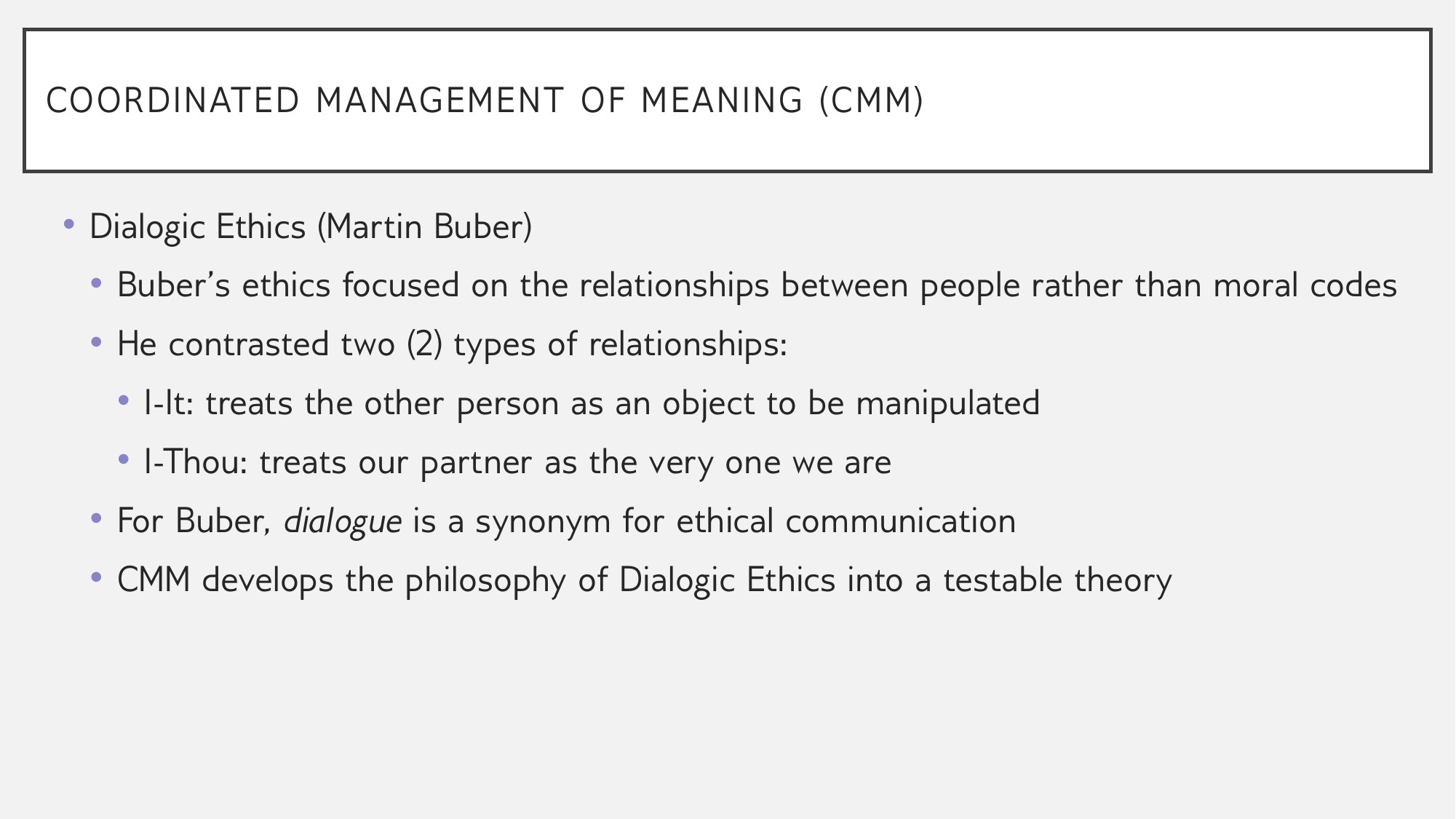

# Coordinated Management of Meaning (CMM)
Dialogic Ethics (Martin Buber)
Buber’s ethics focused on the relationships between people rather than moral codes
He contrasted two (2) types of relationships:
I-It: treats the other person as an object to be manipulated
I-Thou: treats our partner as the very one we are
For Buber, dialogue is a synonym for ethical communication
CMM develops the philosophy of Dialogic Ethics into a testable theory